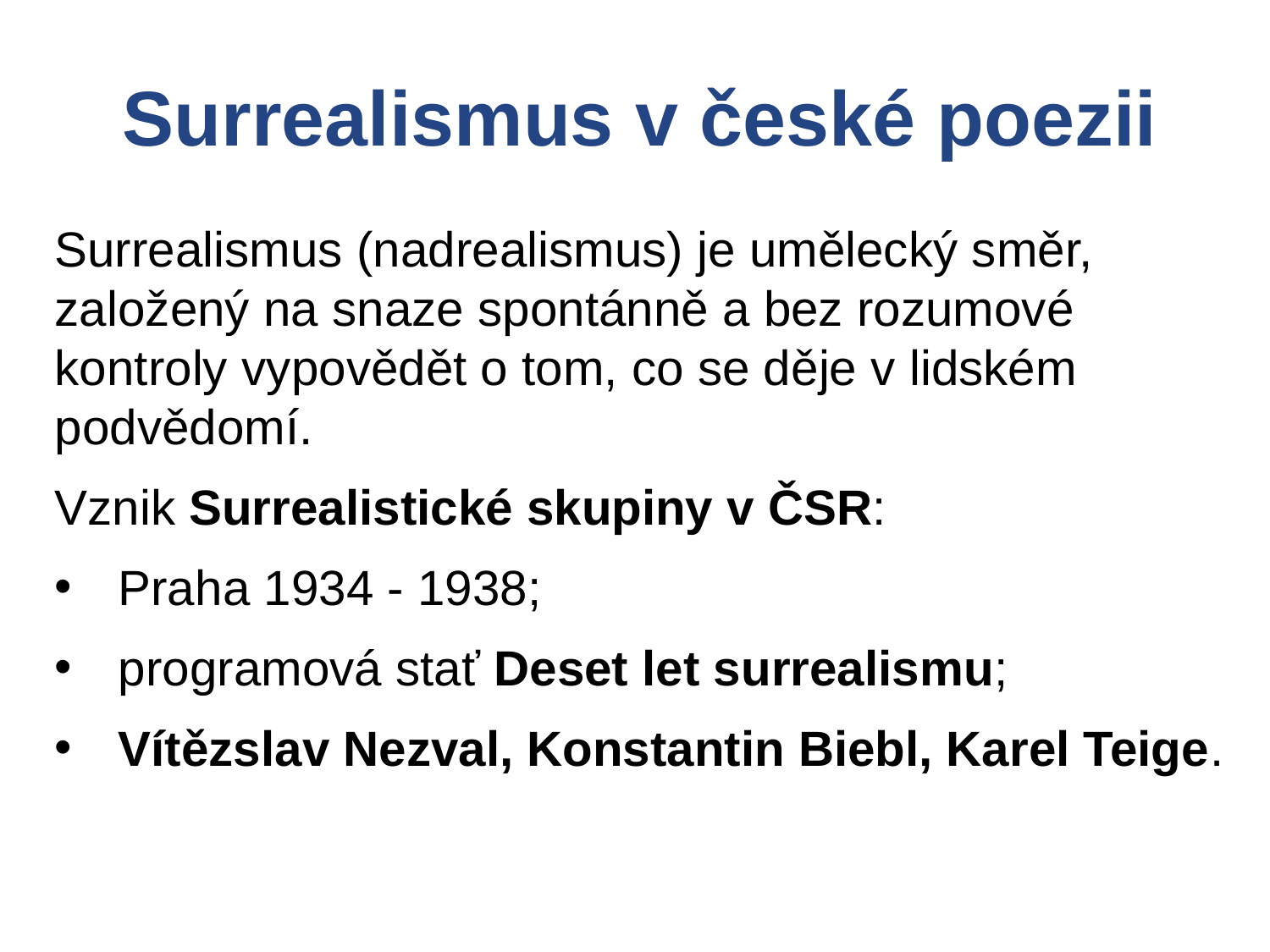

Surrealismus v české poezii
Surrealismus (nadrealismus) je umělecký směr, založený na snaze spontánně a bez rozumové kontroly vypovědět o tom, co se děje v lidském podvědomí.
Vznik Surrealistické skupiny v ČSR:
Praha 1934 - 1938;
programová stať Deset let surrealismu;
Vítězslav Nezval, Konstantin Biebl, Karel Teige.